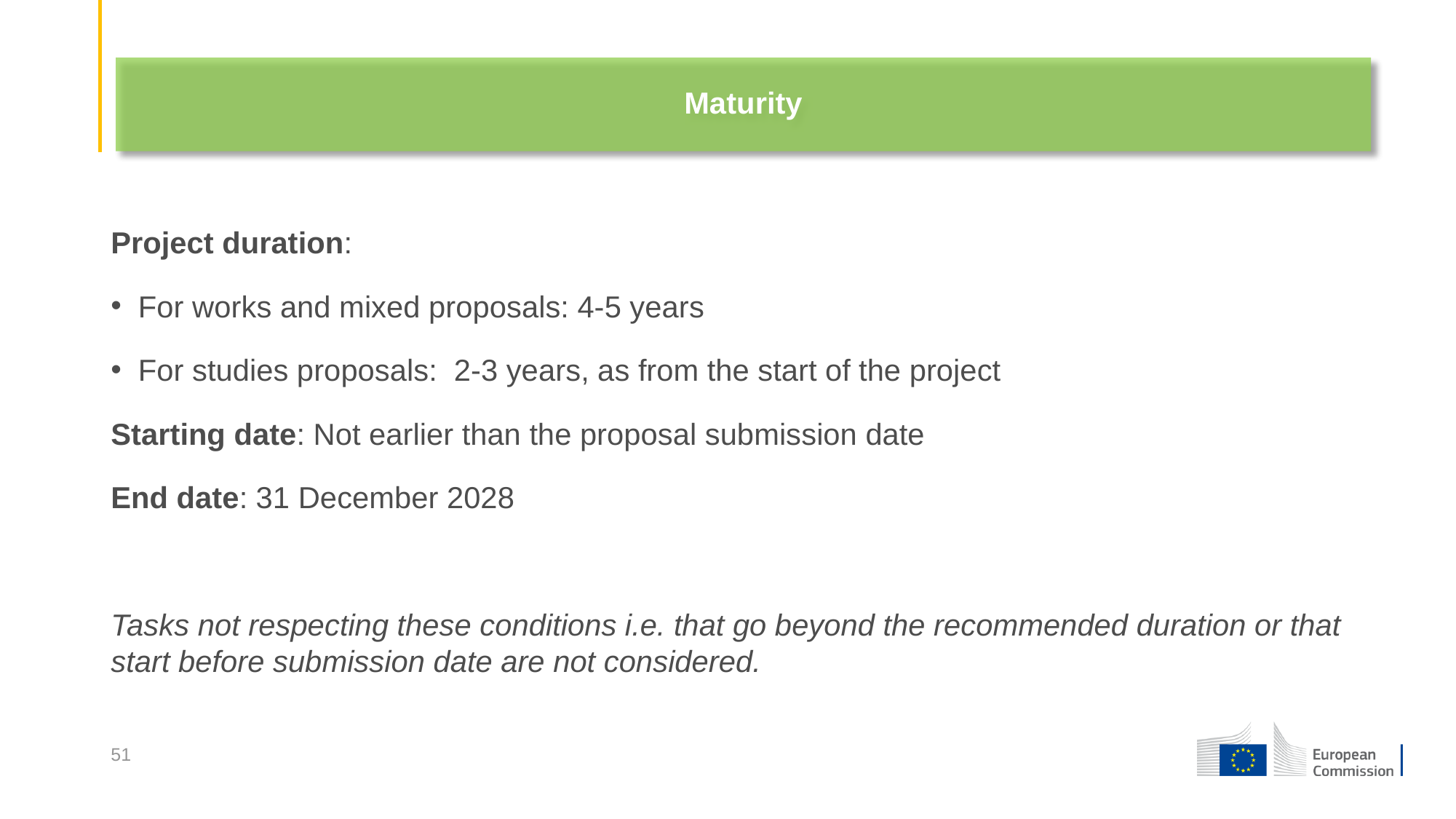

# Maturity
Project duration:
For works and mixed proposals: 4-5 years
For studies proposals:  2-3 years, as from the start of the project
Starting date: Not earlier than the proposal submission date
End date: 31 December 2028

Tasks not respecting these conditions i.e. that go beyond the recommended duration or that start before submission date are not considered.

51